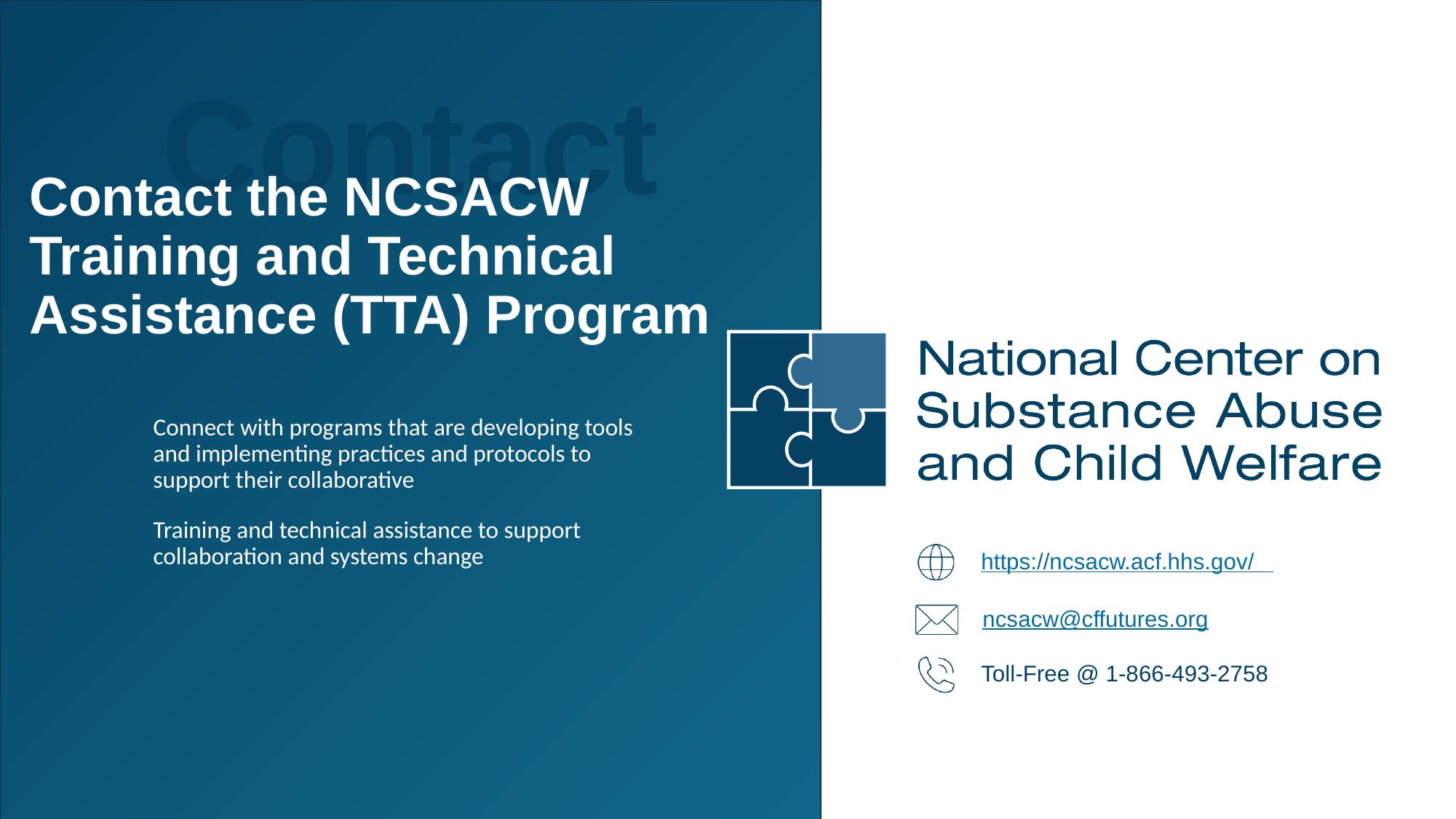

# Contact the NCSACW Training and Technical Assistance (TTA) Program
Connect with programs that are developing tools and implementing practices and protocols to support their collaborative
Training and technical assistance to support collaboration and systems change
https://ncsacw.acf.hhs.gov/
ncsacw@cffutures.org
Toll-Free @ 1-866-493-2758